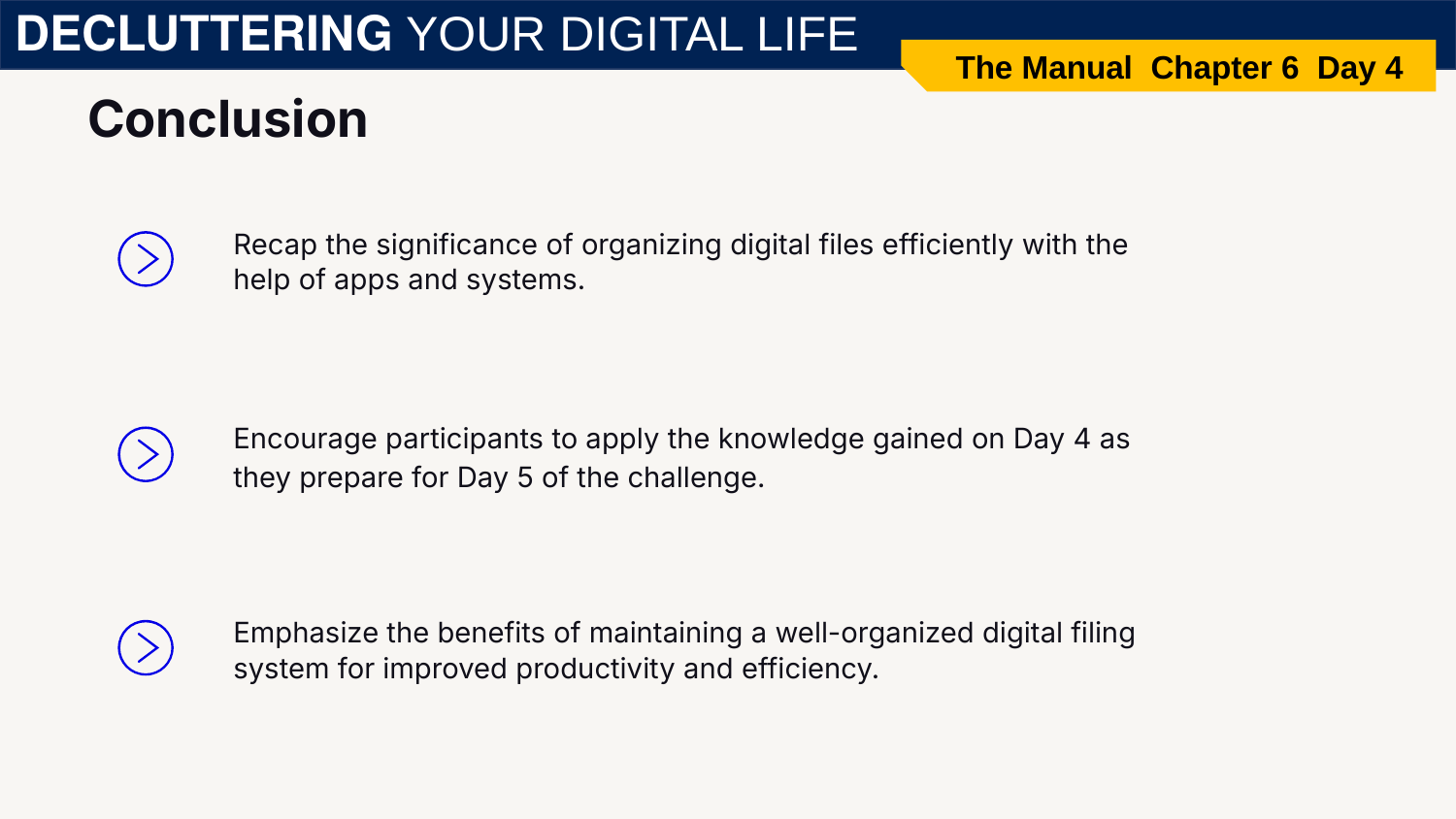

DECLUTTERING YOUR DIGITAL LIFE
The Manual  Chapter 6  Day 4

# Conclusion
Recap the significance of organizing digital files efficiently with the help of apps and systems.

Encourage participants to apply the knowledge gained on Day 4 as they prepare for Day 5 of the challenge.

Emphasize the benefits of maintaining a well-organized digital filing system for improved productivity and efficiency.